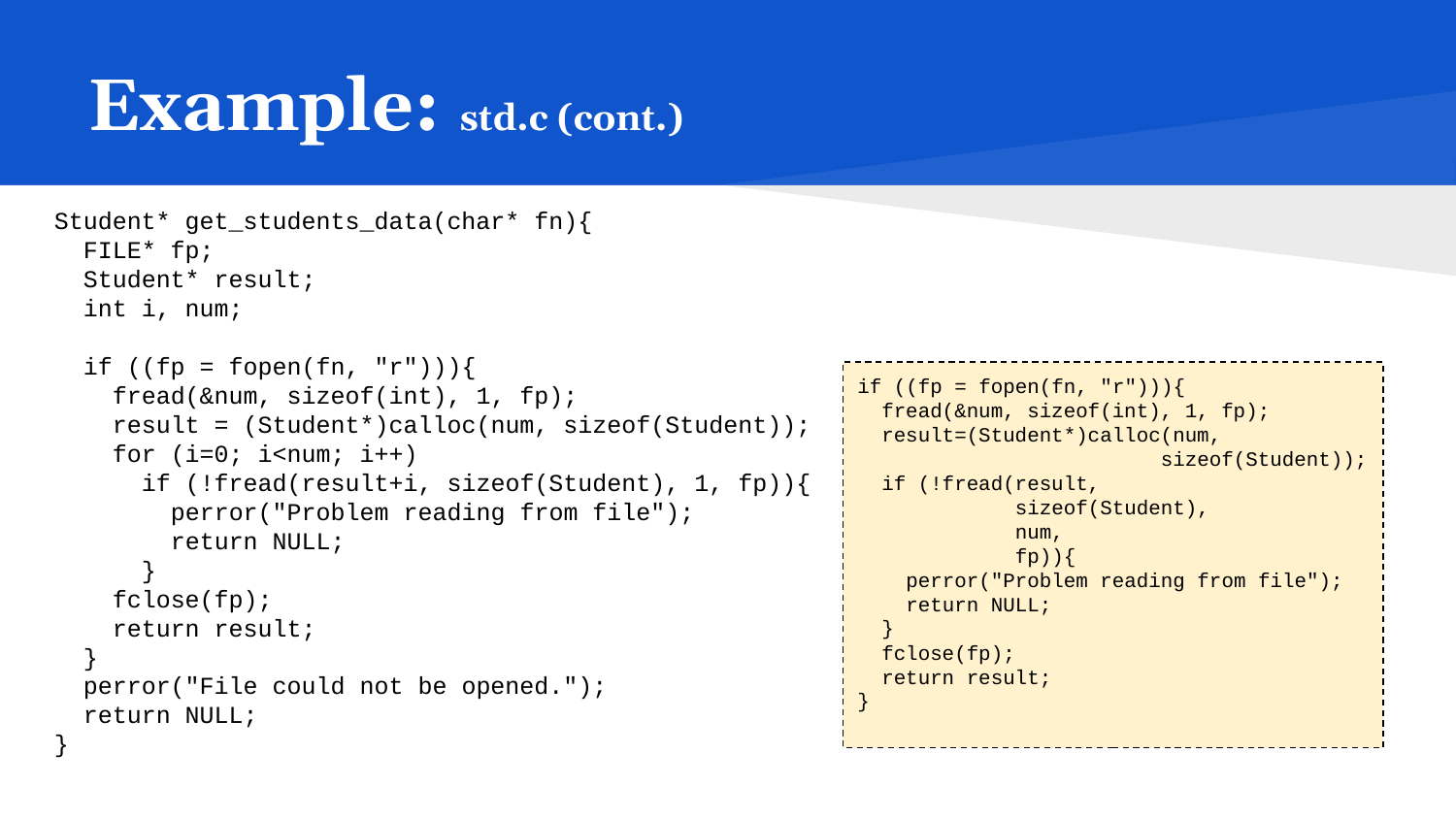

# Example: std.c (cont.)
Student* get_students_data(char* fn){
  FILE* fp;
  Student* result;
  int i, num;

  if ((fp = fopen(fn, "r"))){
    fread(&num, sizeof(int), 1, fp);
    result = (Student*)calloc(num, sizeof(Student));
    for (i=0; i<num; i++)
      if (!fread(result+i, sizeof(Student), 1, fp)){
        perror("Problem reading from file");
        return NULL;
      }
    fclose(fp);
    return result;
  }
  perror("File could not be opened.");
  return NULL;
}
if ((fp = fopen(fn, "r"))){
  fread(&num, sizeof(int), 1, fp);
  result=(Student*)calloc(num,
                         sizeof(Student));
  if (!fread(result,
             sizeof(Student),
             num,
             fp)){
    perror("Problem reading from file");
    return NULL;
  }
  fclose(fp);
  return result;
}